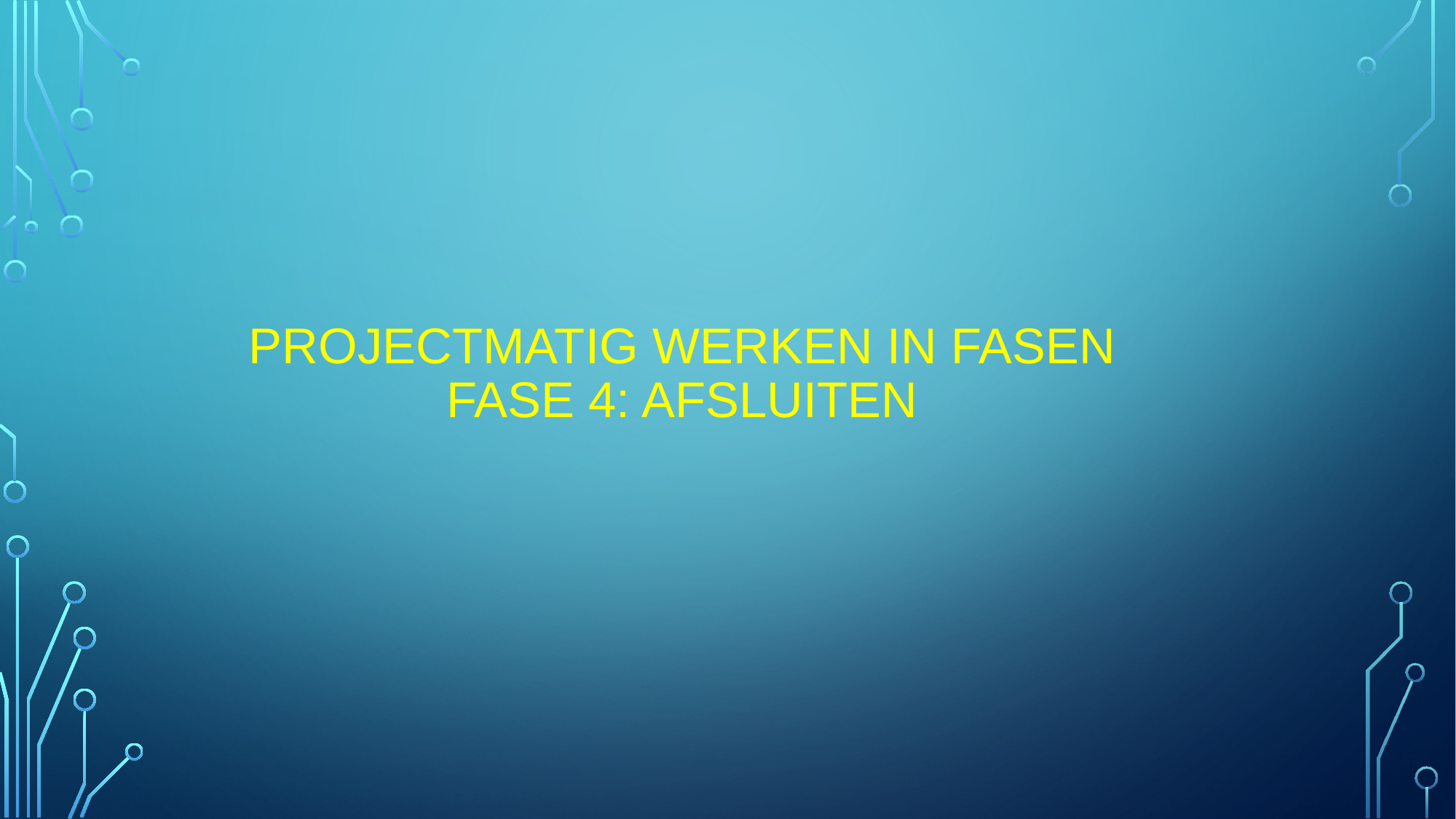

# Projectmatig werken in fasen Fase 4: afsluiten